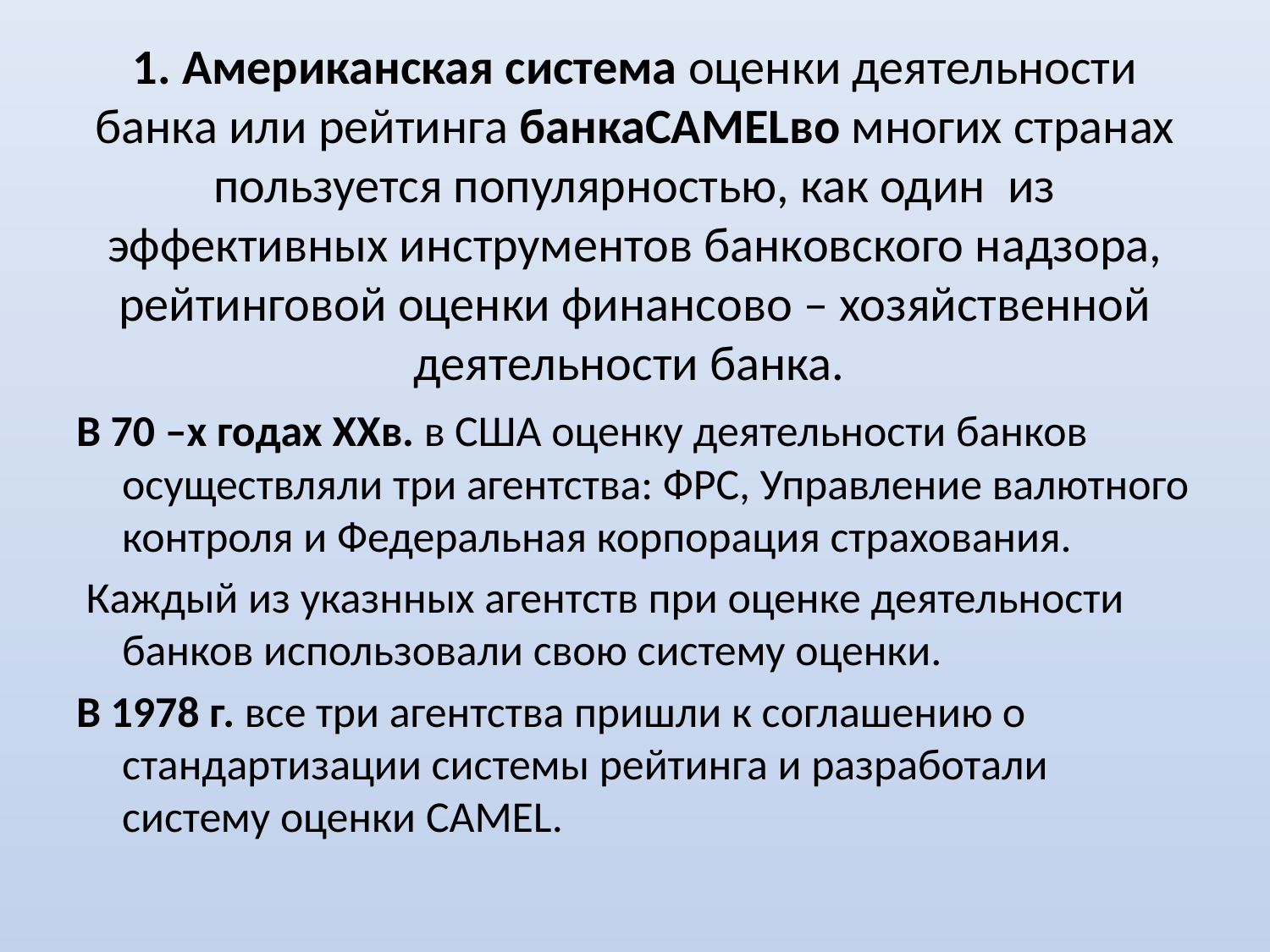

# 1. Американская система оценки деятельности банка или рейтинга банкаCAMELво многих странах пользуется популярностью, как один  из эффективных инструментов банковского надзора, рейтинговой оценки финансово – хозяйственной деятельности банка.
В 70 –х годах XXв. в США оценку деятельности банков осуществляли три агентства: ФРС, Управление валютного контроля и Федеральная корпорация страхования.
 Каждый из указнных агентств при оценке деятельности банков использовали свою систему оценки.
В 1978 г. все три агентства пришли к соглашению о стандартизации системы рейтинга и разработали систему оценки CAMEL.